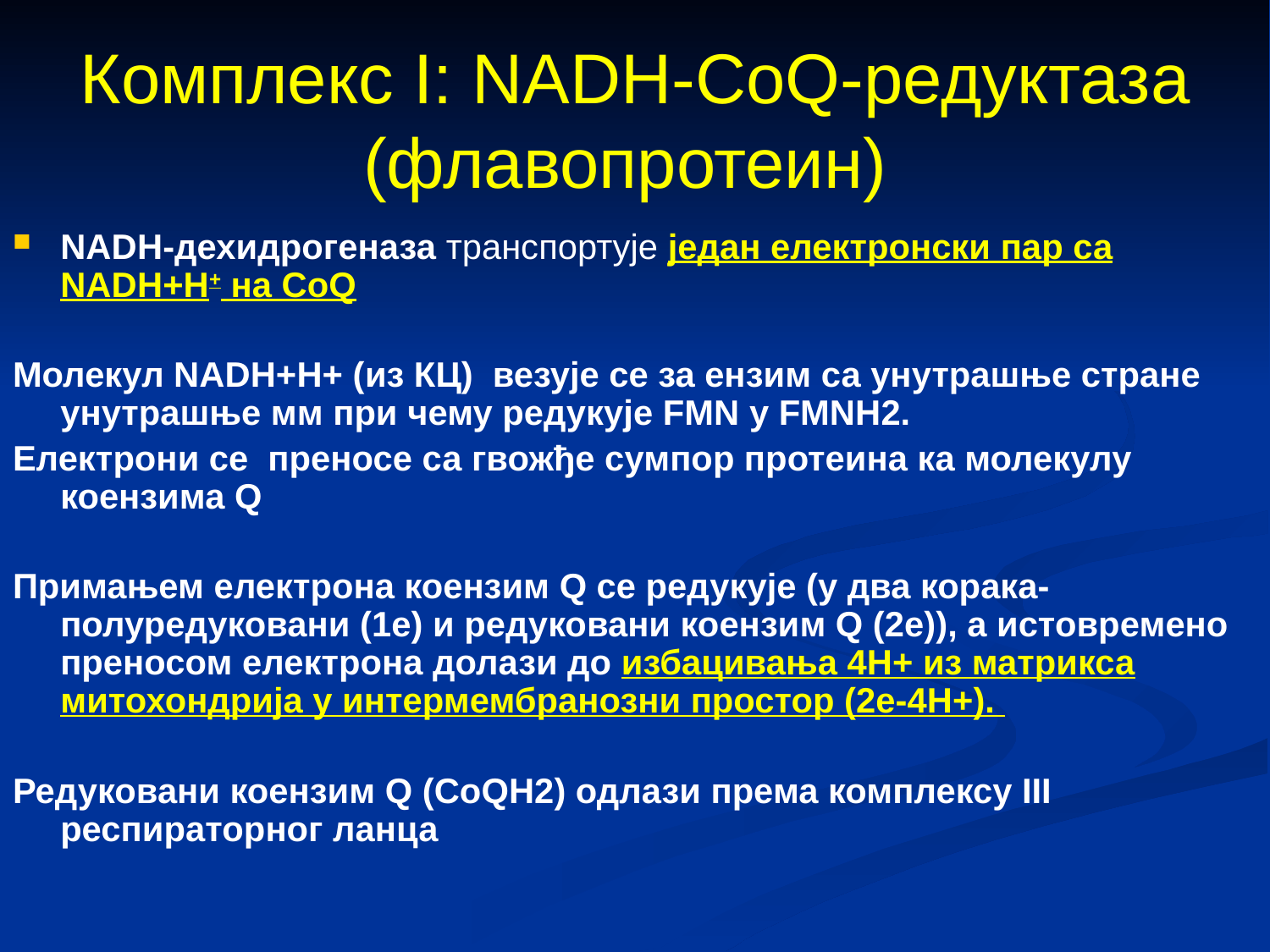

# Комплекс I: NADH-CoQ-редуктаза (флавопротеин)
NADH-дехидрогеназа транспортује један електронски пар са NADH+Н+ на CоQ

Молекул NADH+H+ (из КЦ)  везује се за ензим са унутрашње стране унутрашње мм при чему редукује FMN у FMNH2.
Електрони се  преносе са гвожђе сумпор протеина ка молекулу коензима Q

Примањем електрона коензим Q се редукује (у два корака-полуредуковани (1е) и редуковани коензим Q (2е)), а истовремено преносом електрона долази до избацивања 4Н+ из матрикса митохондрија у интермембранозни простор (2е-4Н+).

Редуковани коензим Q (CоQH2) одлази према комплексу III респираторног ланца